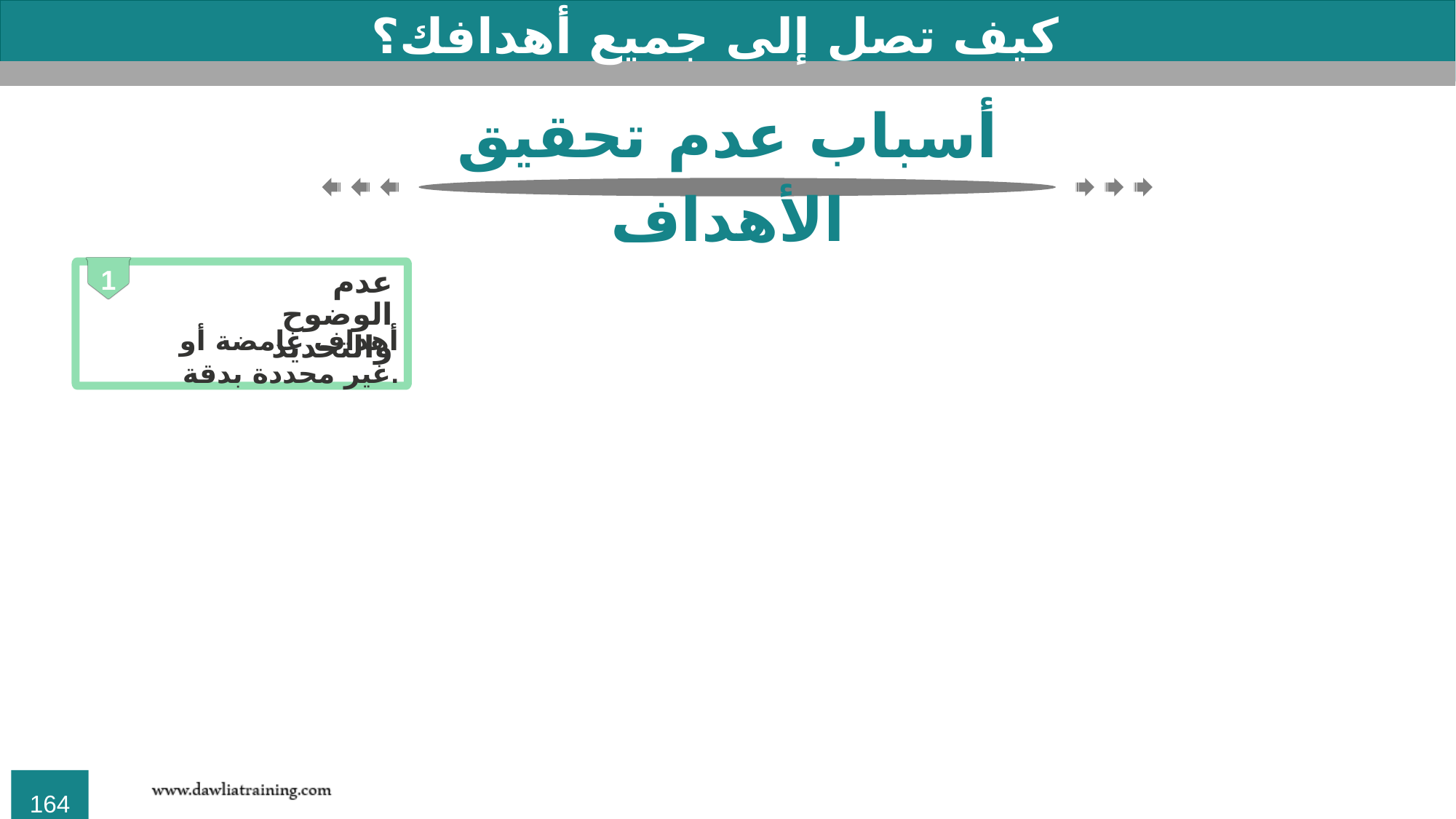

كيف تصل إلى جميع أهدافك؟
أسباب عدم تحقيق الأهداف

1

عدم الوضوح والتحديد
أهداف غامضة أو غير محددة بدقة.